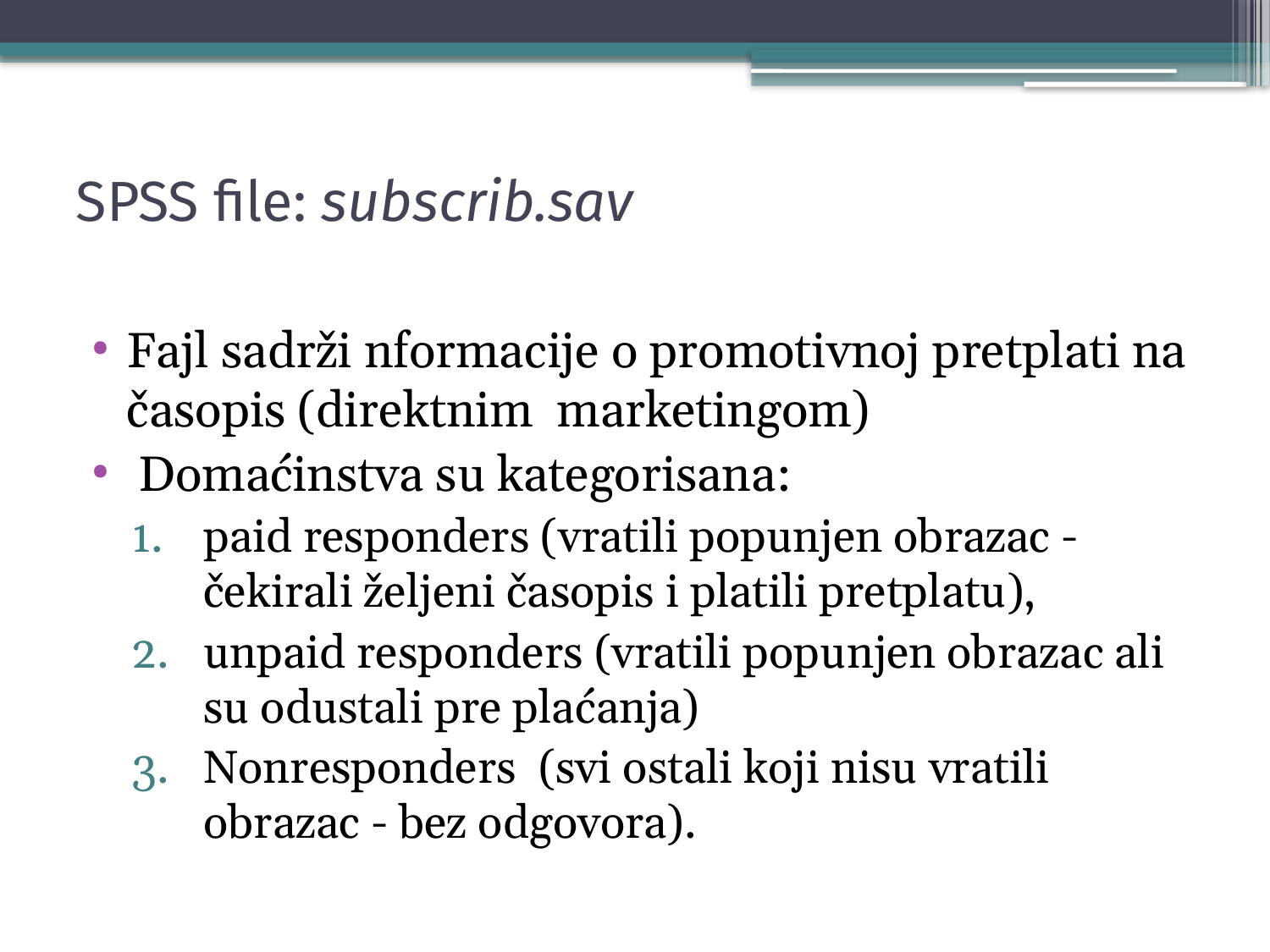

# SPSS file: subscrib.sav
Fajl sadrži nformacije o promotivnoj pretplati na časopis (direktnim  marketingom)
 Domaćinstva su kategorisana:
paid responders (vratili popunjen obrazac - čekirali željeni časopis i platili pretplatu),
unpaid responders (vratili popunjen obrazac ali su odustali pre plaćanja)
Nonresponders  (svi ostali koji nisu vratili obrazac - bez odgovora).